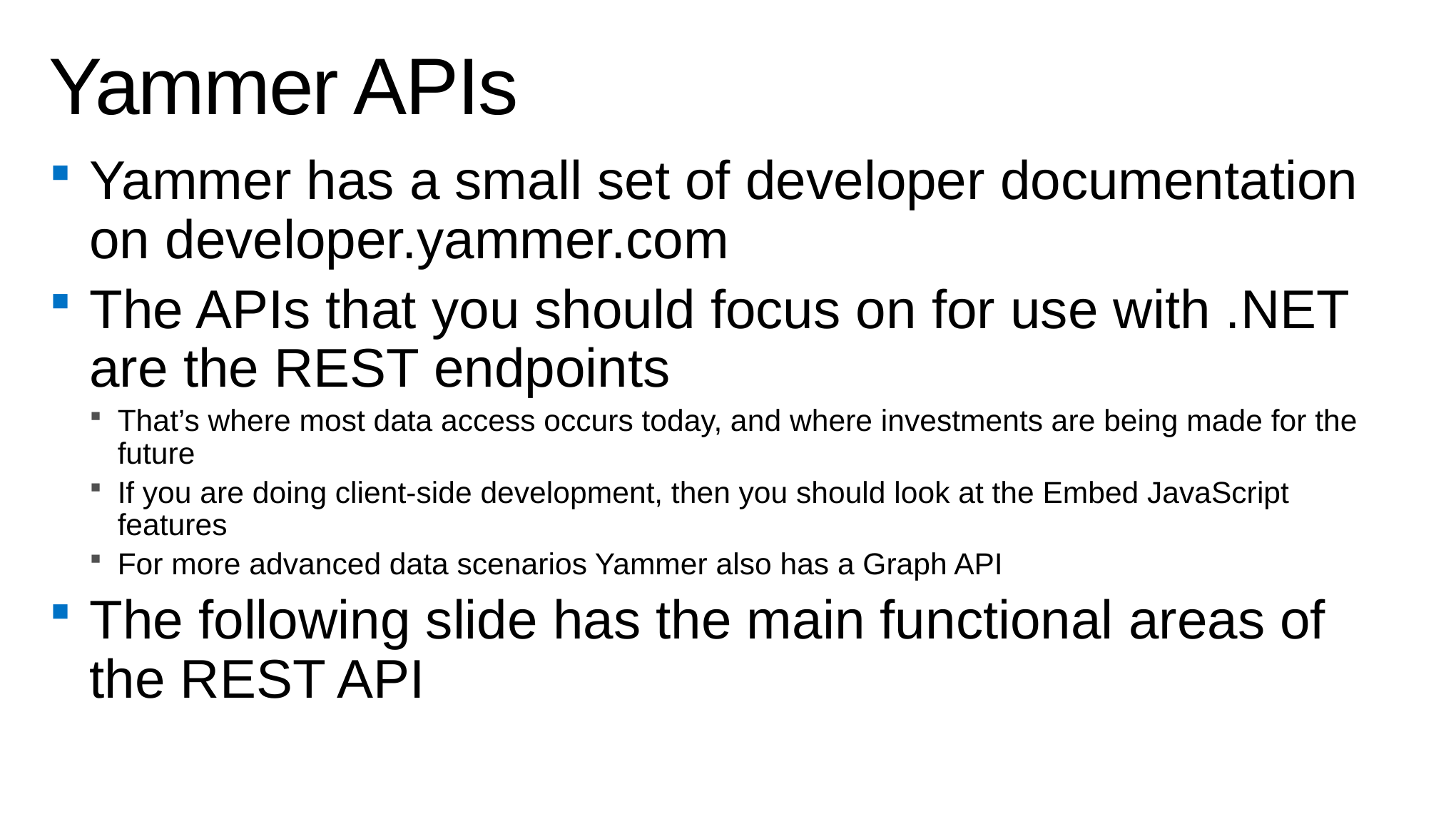

# Yammer APIs
Yammer has a small set of developer documentation on developer.yammer.com
The APIs that you should focus on for use with .NET are the REST endpoints
That’s where most data access occurs today, and where investments are being made for the future
If you are doing client-side development, then you should look at the Embed JavaScript features
For more advanced data scenarios Yammer also has a Graph API
The following slide has the main functional areas of the REST API